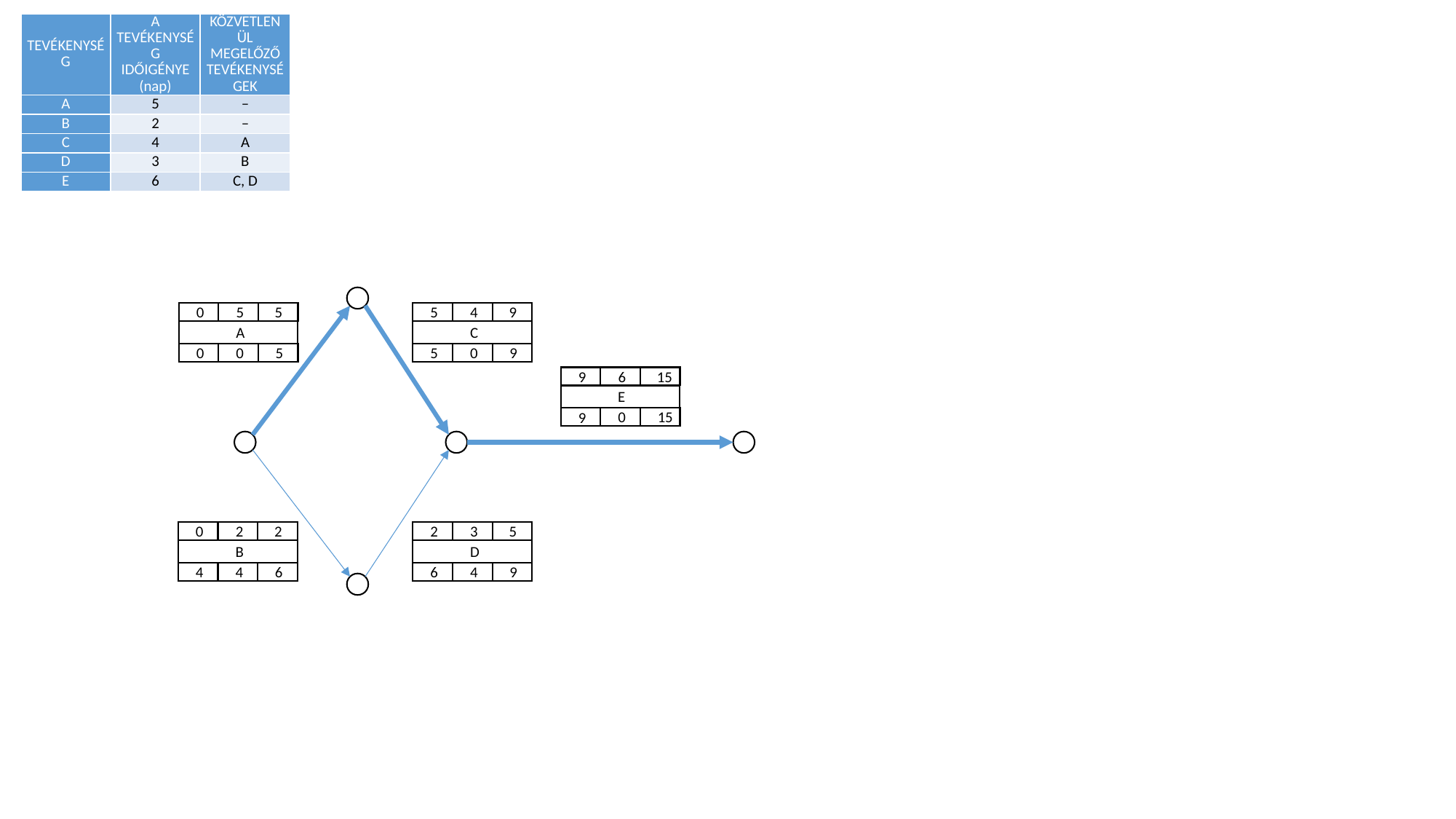

| TEVÉKENYSÉG | A TEVÉKENYSÉG IDŐIGÉNYE (nap) | KÖZVETLENÜL MEGELŐZŐ TEVÉKENYSÉGEK |
| --- | --- | --- |
| A | 5 | – |
| B | 2 | – |
| C | 4 | A |
| D | 3 | B |
| E | 6 | C, D |

5
4
9

C
0
9
5
0
5
5

A
0
5
0
9
6
15

E
0
15
9

0
2
2

B
4
6
4
2
3
5

D
4
9
6